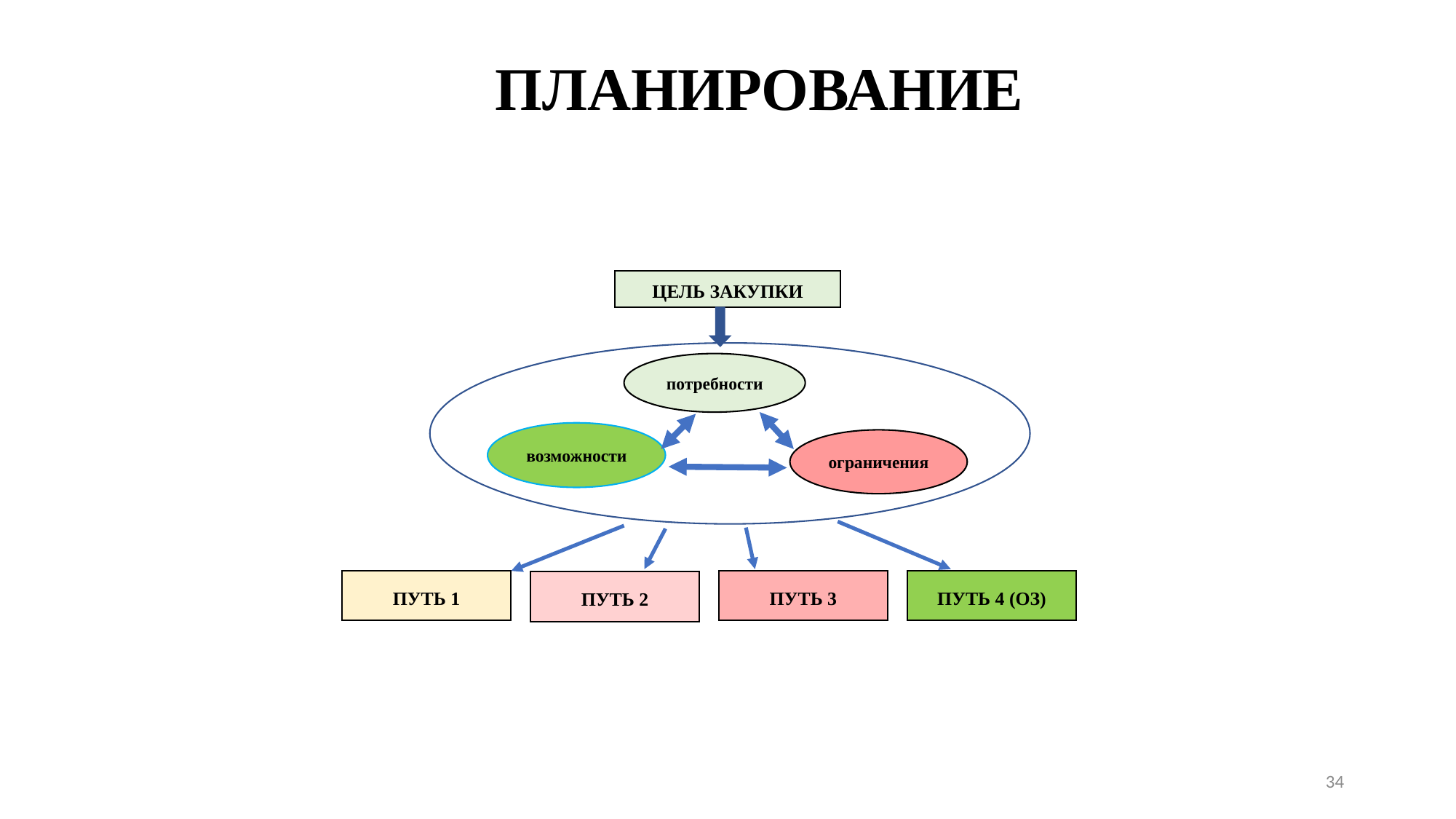

ПЛАНИРОВАНИЕ
ЦЕЛЬ ЗАКУПКИ

потребности
возможности
ограничения
ПУТЬ 1
ПУТЬ 3
ПУТЬ 4 (ОЗ)
ПУТЬ 2
34